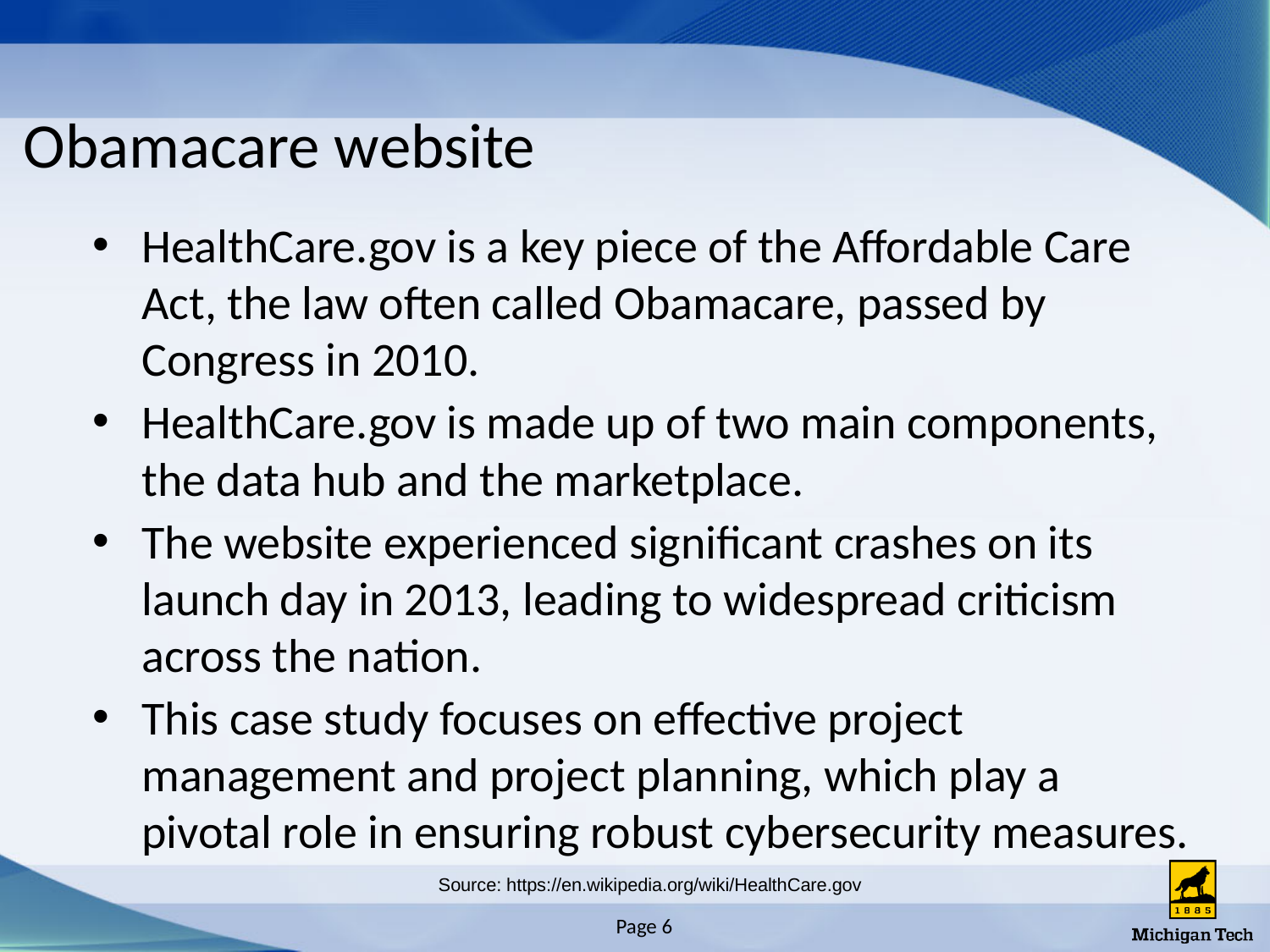

# Obamacare website
HealthCare.gov is a key piece of the Affordable Care Act, the law often called Obamacare, passed by Congress in 2010.
HealthCare.gov is made up of two main components, the data hub and the marketplace.
The website experienced significant crashes on its launch day in 2013, leading to widespread criticism across the nation.
This case study focuses on effective project management and project planning, which play a pivotal role in ensuring robust cybersecurity measures.
Source: https://en.wikipedia.org/wiki/HealthCare.gov